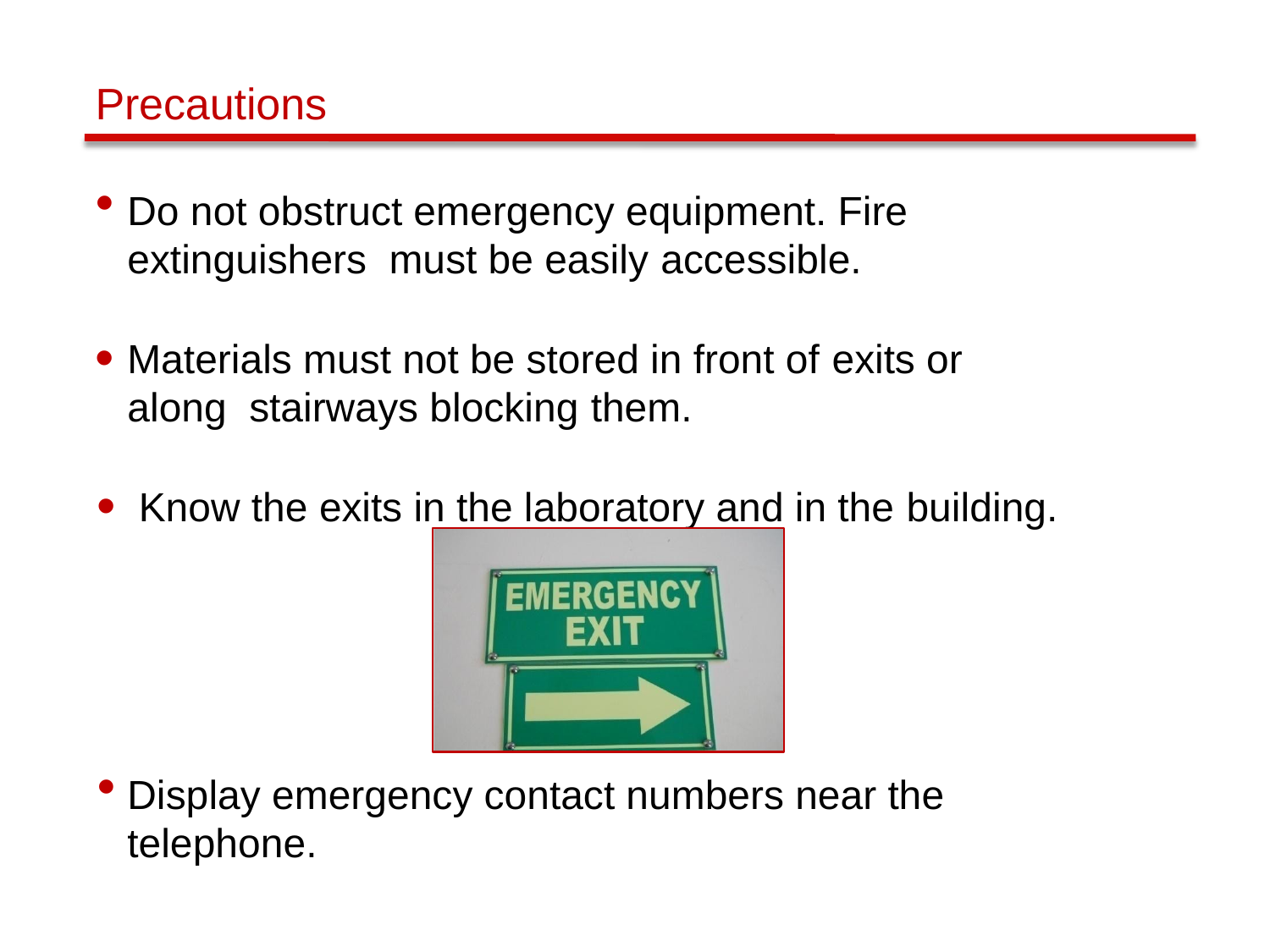

# Precautions

Do not obstruct emergency equipment. Fire extinguishers  must be easily accessible.

Materials must not be stored in front of exits or along  stairways blocking them.

Know the exits in the laboratory and in the building.

Display emergency contact numbers near the telephone.